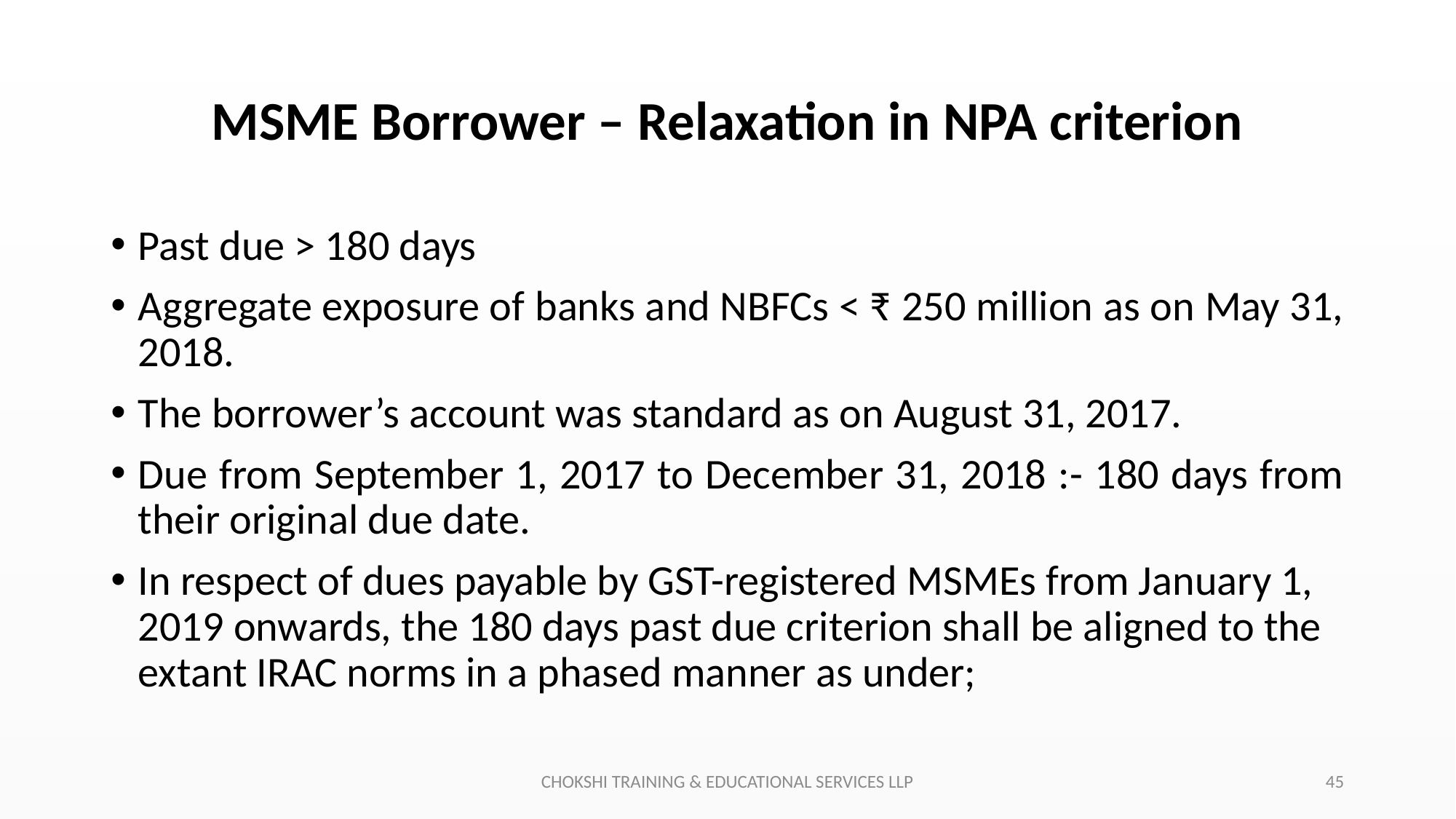

# MSME Borrower – Relaxation in NPA criterion
Past due > 180 days
Aggregate exposure of banks and NBFCs < ₹ 250 million as on May 31, 2018.
The borrower’s account was standard as on August 31, 2017.
Due from September 1, 2017 to December 31, 2018 :- 180 days from their original due date.
In respect of dues payable by GST-registered MSMEs from January 1, 2019 onwards, the 180 days past due criterion shall be aligned to the extant IRAC norms in a phased manner as under;

CHOKSHI TRAINING & EDUCATIONAL SERVICES LLP
45